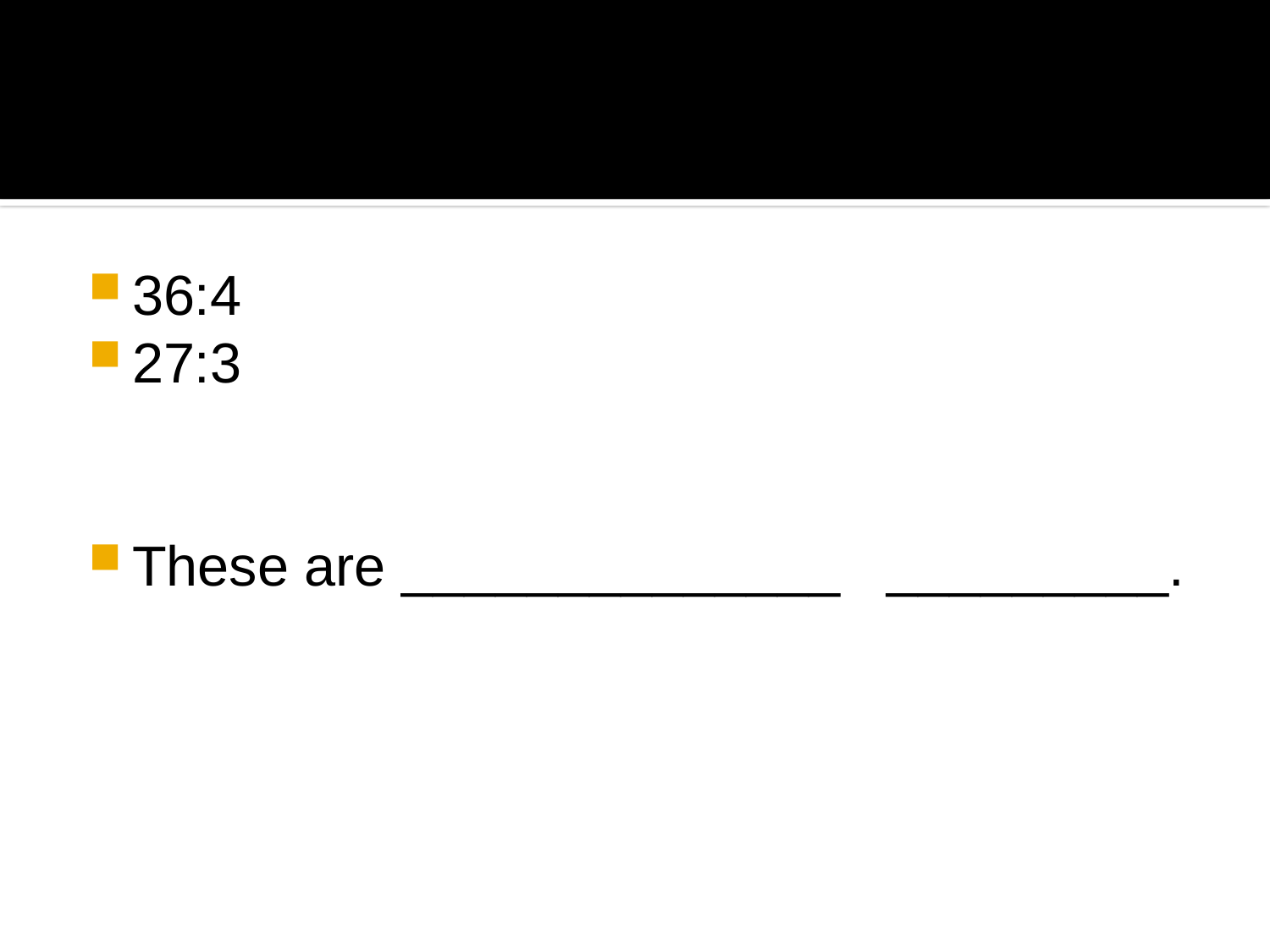

#
36:4
27:3

These are ______________   _________.